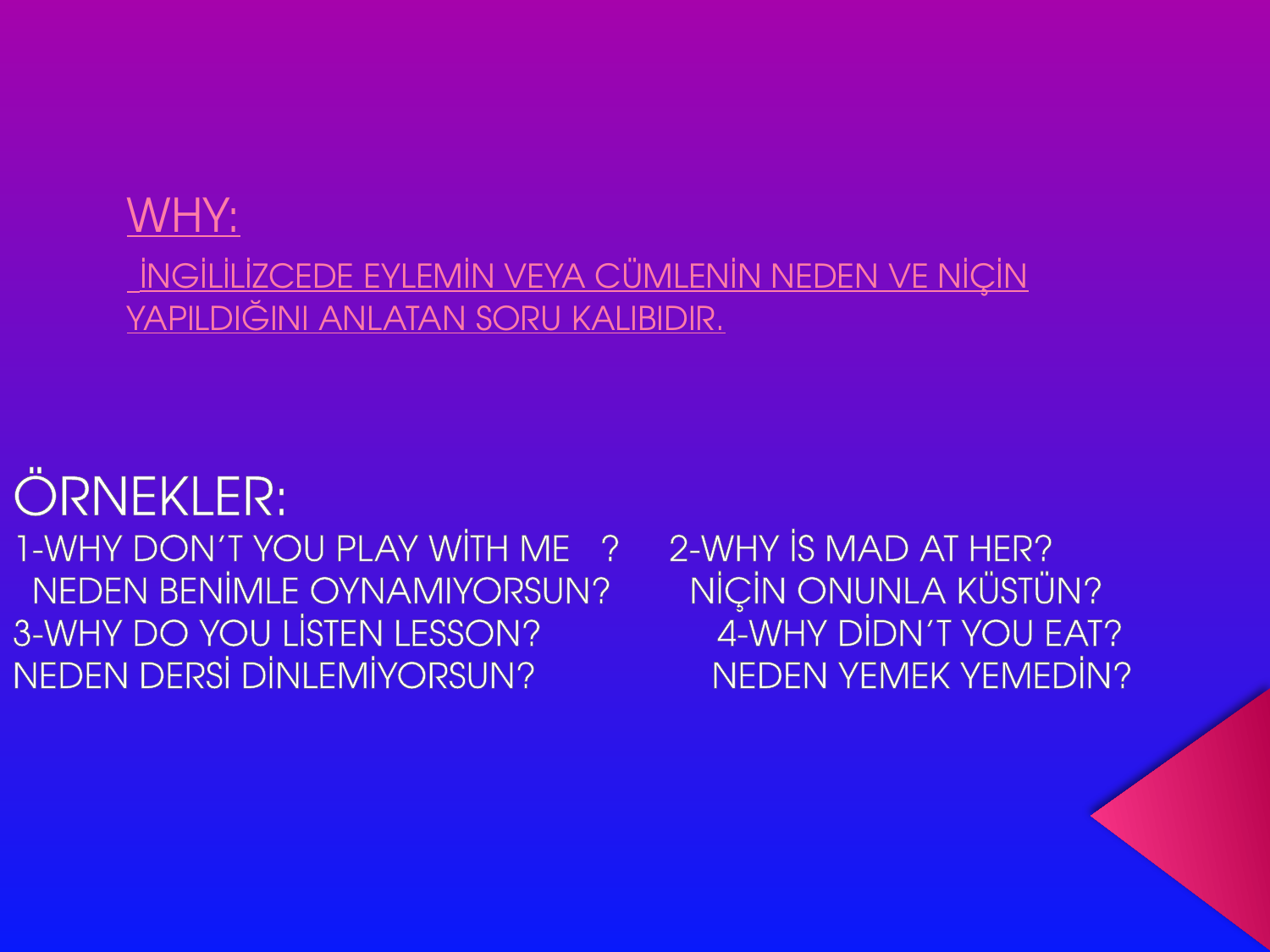

# WHY: İNGİLİLİZCEDE EYLEMİN VEYA CÜMLENİN NEDEN VE NİÇİN YAPILDIĞINI ANLATAN SORU KALIBIDIR.
ÖRNEKLER:
1-WHY DON’T YOU PLAY WİTH ME   ?     2-WHY İS MAD AT HER?
  NEDEN BENİMLE OYNAMIYORSUN?        NİÇİN ONUNLA KÜSTÜN?
3-WHY DO YOU LİSTEN LESSON?                  4-WHY DİDN’T YOU EAT?
NEDEN DERSİ DİNLEMİYORSUN?                  NEDEN YEMEK YEMEDİN?